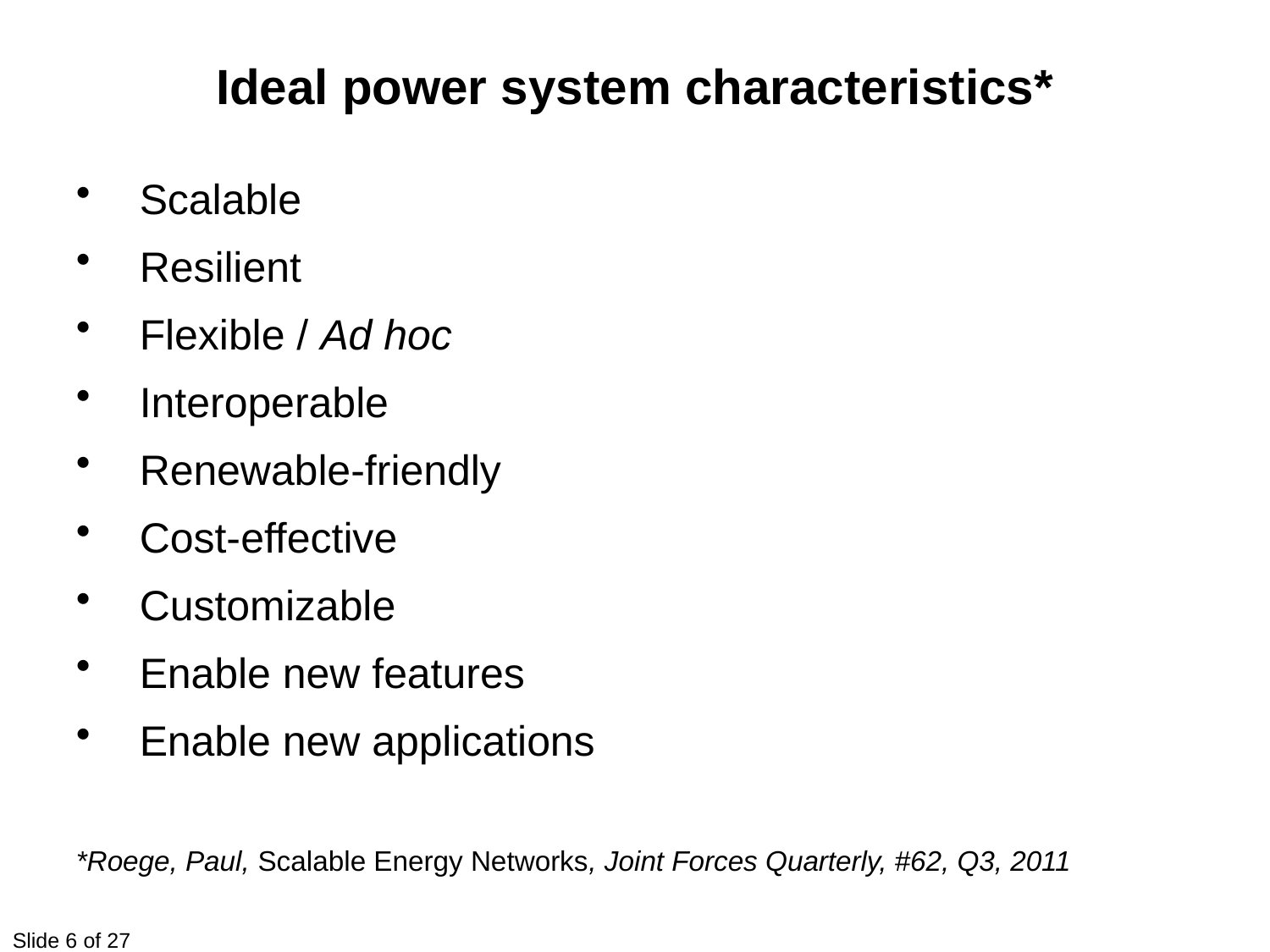

Ideal power system characteristics*
Scalable
Resilient
Flexible / Ad hoc
Interoperable
Renewable-friendly
Cost-effective
Customizable
Enable new features
Enable new applications

*Roege, Paul, Scalable Energy Networks, Joint Forces Quarterly, #62, Q3, 2011